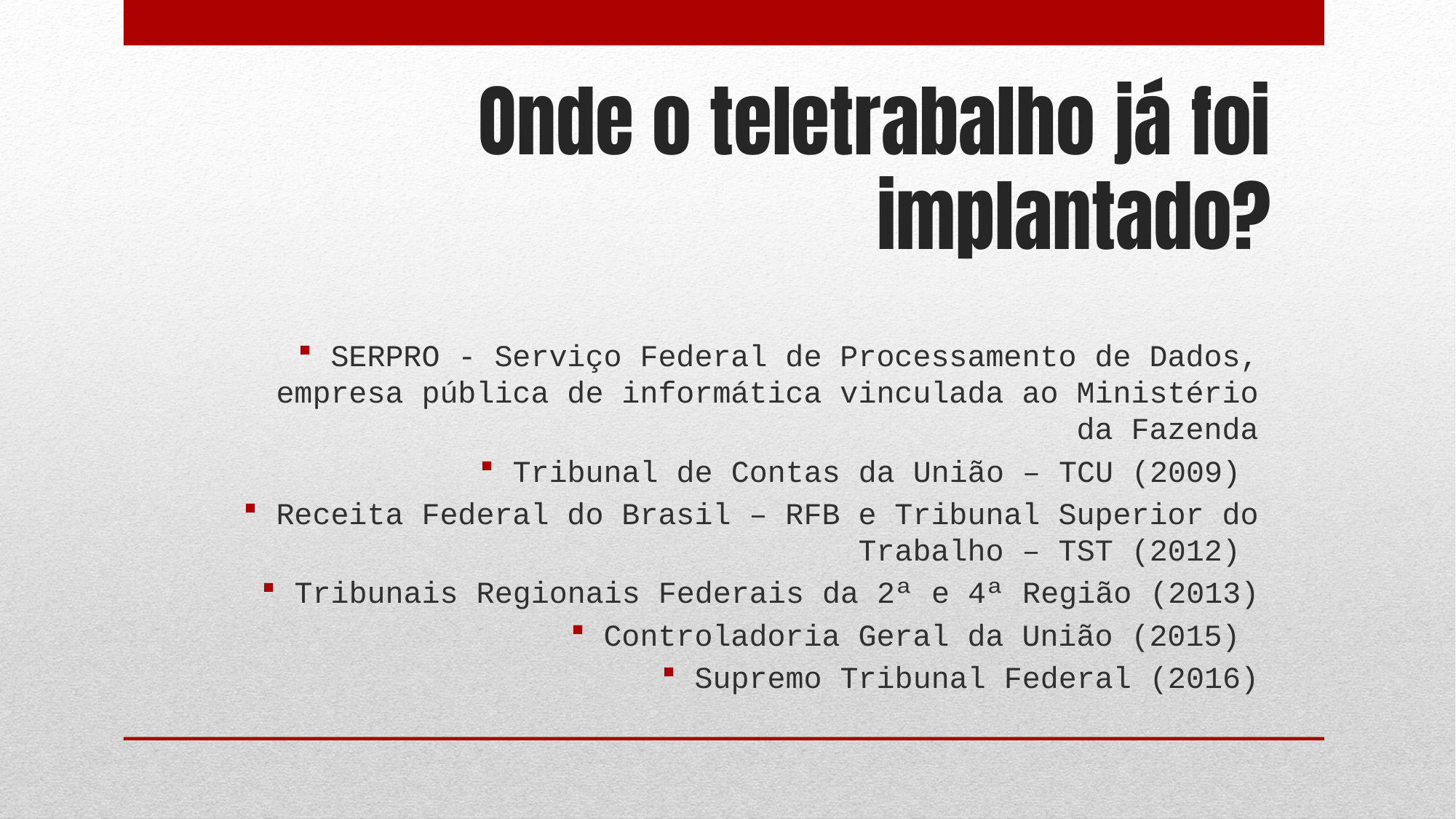

# Onde o teletrabalho já foi implantado?
SERPRO - Serviço Federal de Processamento de Dados, empresa pública de informática vinculada ao Ministério da Fazenda
Tribunal de Contas da União – TCU (2009)
Receita Federal do Brasil – RFB e Tribunal Superior do Trabalho – TST (2012)
Tribunais Regionais Federais da 2ª e 4ª Região (2013)
Controladoria Geral da União (2015)
Supremo Tribunal Federal (2016)